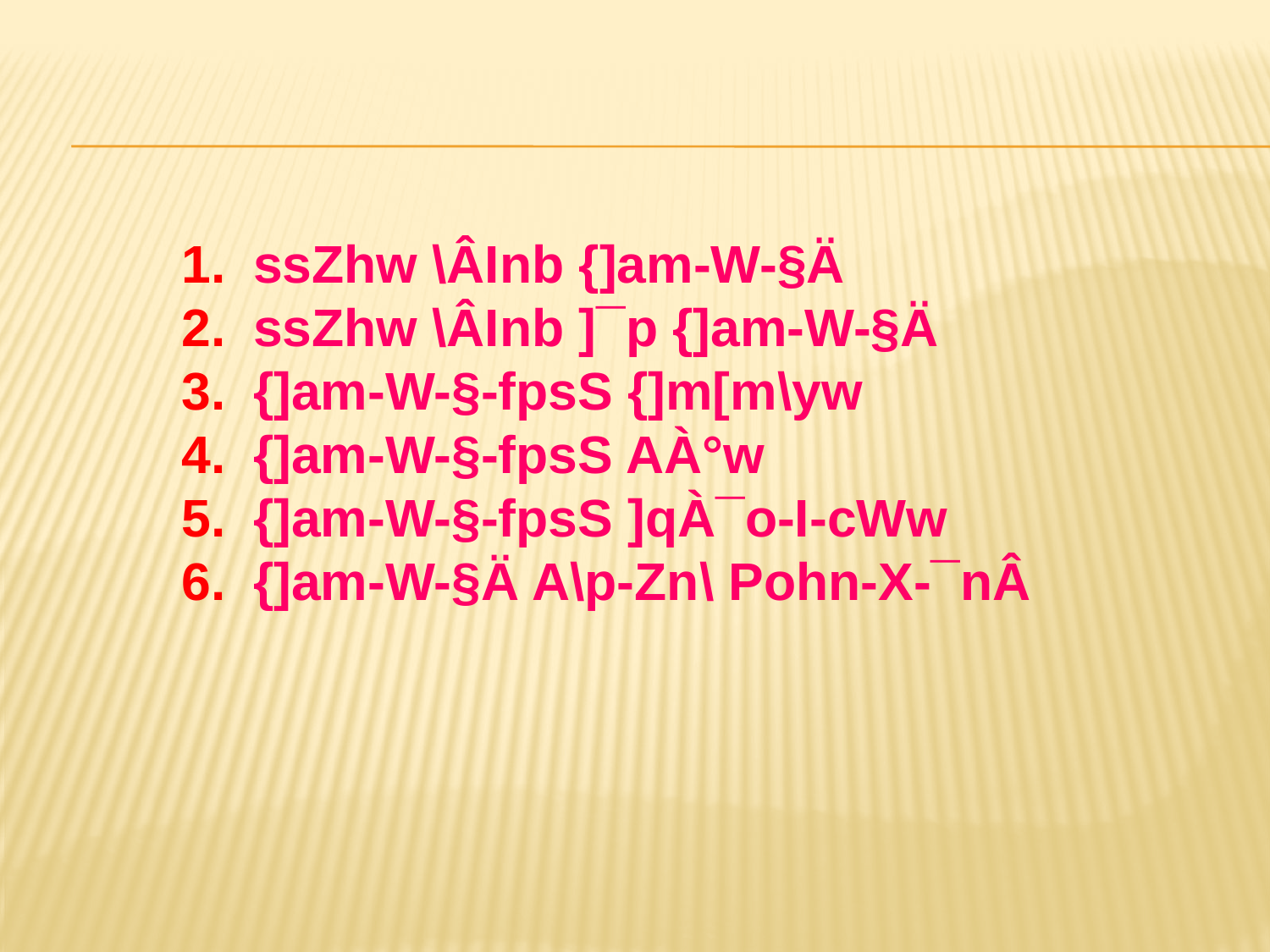

ssZhw \ÂInb {]am-W-§Ä
ssZhw \ÂInb ]¯p {]am-W-§Ä
{]am-W-§-fpsS {]m[m\yw
{]am-W-§-fpsS AÀ°w
{]am-W-§-fpsS ]qÀ¯o-I-cWw
{]am-W-§Ä A\p-Zn\ Pohn-X-¯nÂ